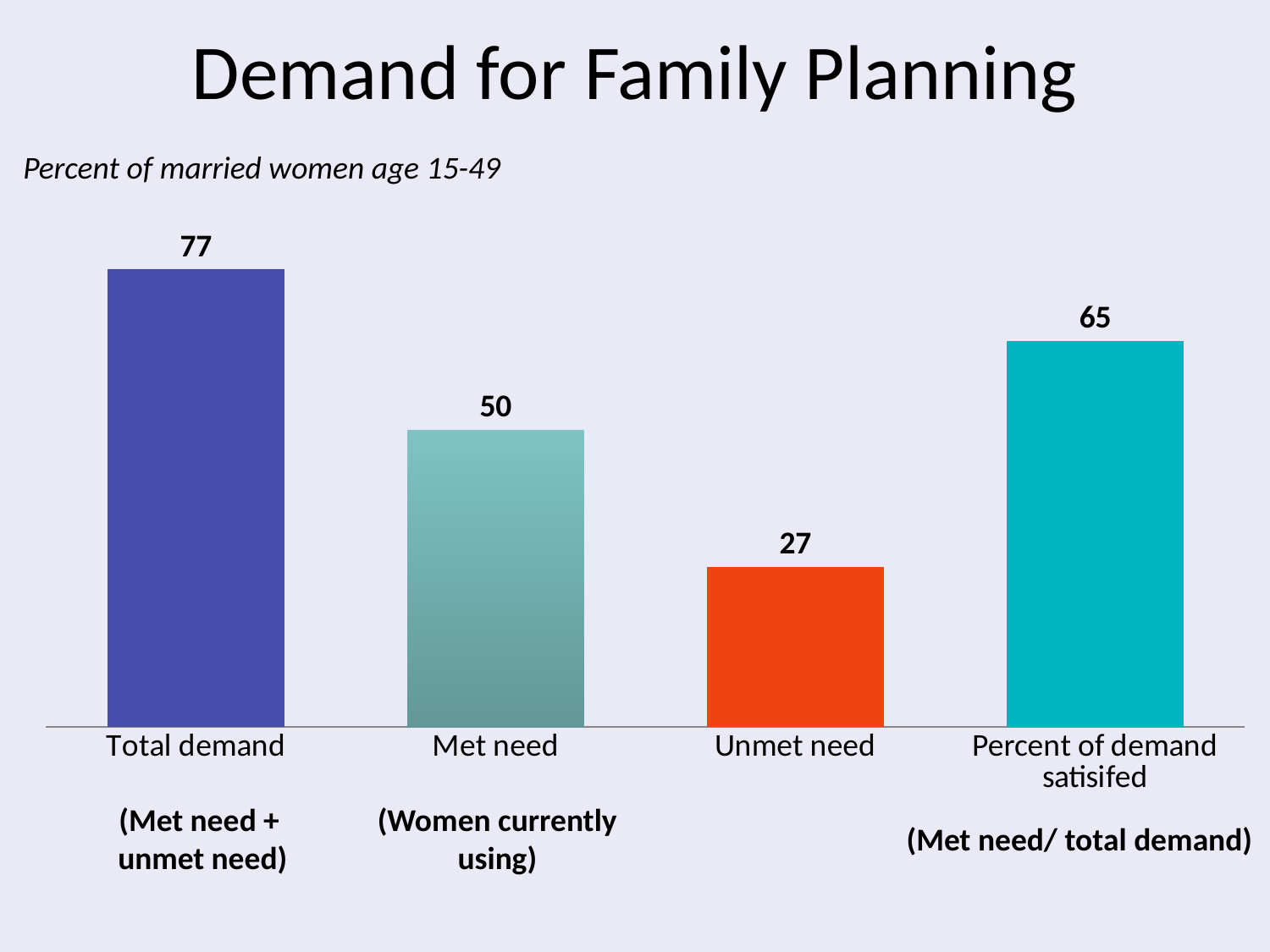

# Demand for Family Planning
Percent of married women age 15-49

### Chart

| Category | Series 1 |
|---|---|
| Total demand | 77.0 |
| Met need | 50.0 |
| Unmet need | 27.0 |
| Percent of demand satisifed | 65.0 |
(Women currently using)
(Met need +
 unmet need)
(Met need/ total demand)